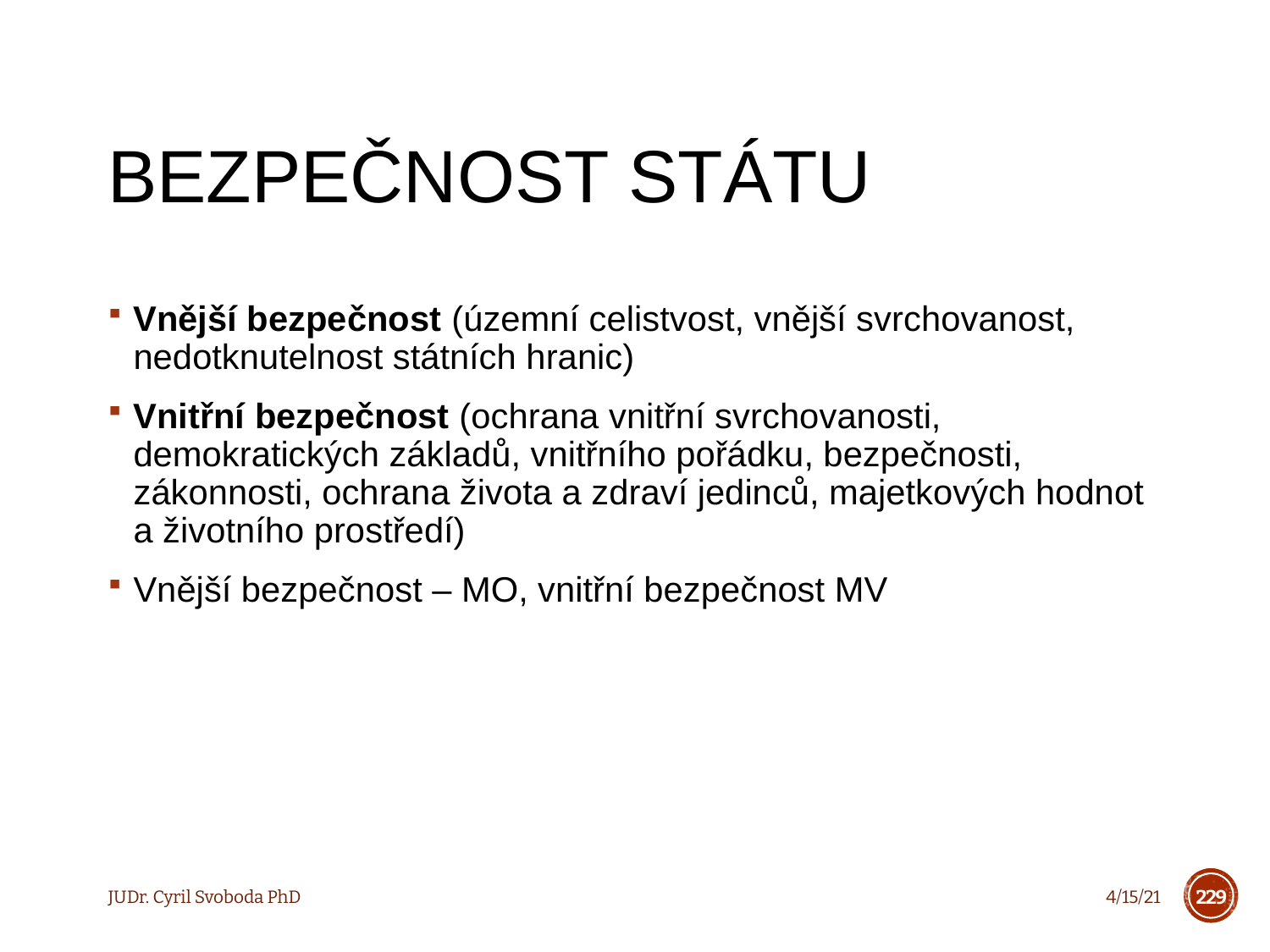

# Bezpečnost státu
Vnější bezpečnost (územní celistvost, vnější svrchovanost, nedotknutelnost státních hranic)
Vnitřní bezpečnost (ochrana vnitřní svrchovanosti, demokratických základů, vnitřního pořádku, bezpečnosti, zákonnosti, ochrana života a zdraví jedinců, majetkových hodnot a životního prostředí)
Vnější bezpečnost – MO, vnitřní bezpečnost MV
JUDr. Cyril Svoboda PhD
4/15/21
229